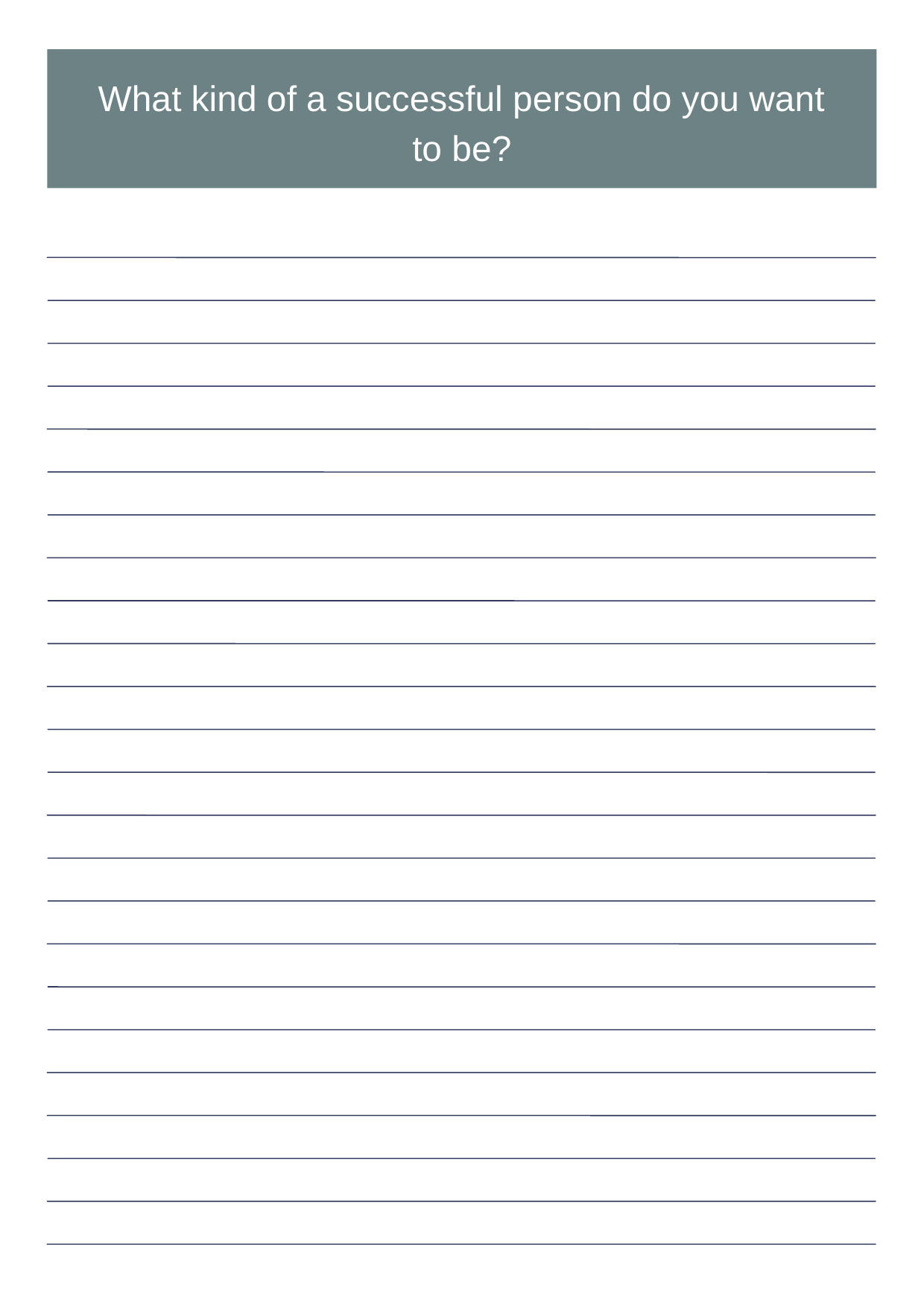

What kind of a successful person do you want to be?